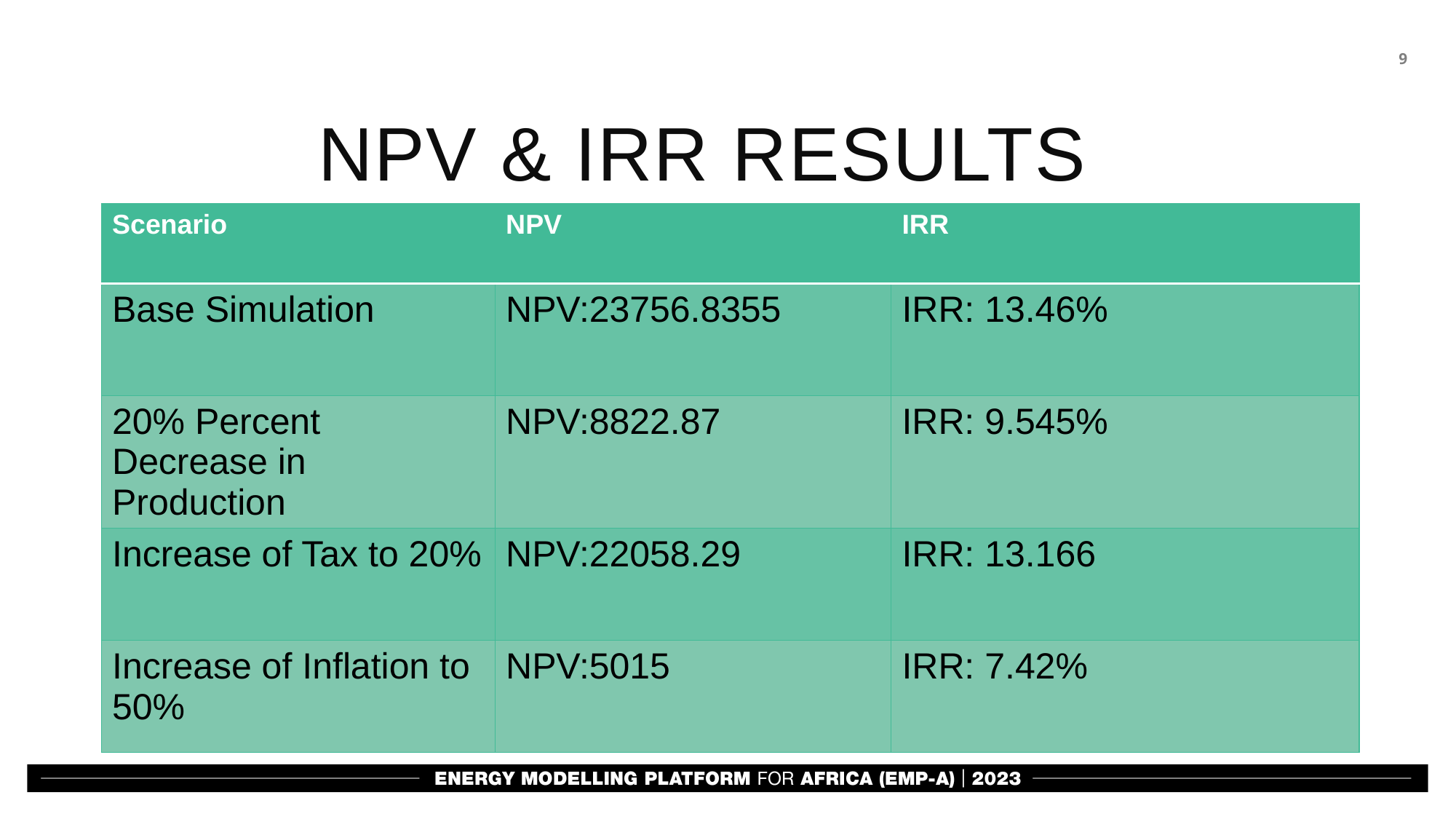

# NPV & IRR RESULTS
| Scenario | NPV | IRR |
| --- | --- | --- |
| Base Simulation | NPV:23756.8355 | IRR: 13.46% |
| 20% Percent Decrease in Production | NPV:8822.87 | IRR: 9.545% |
| Increase of Tax to 20% | NPV:22058.29 | IRR: 13.166 |
| Increase of Inflation to 50% | NPV:5015 | IRR: 7.42% |